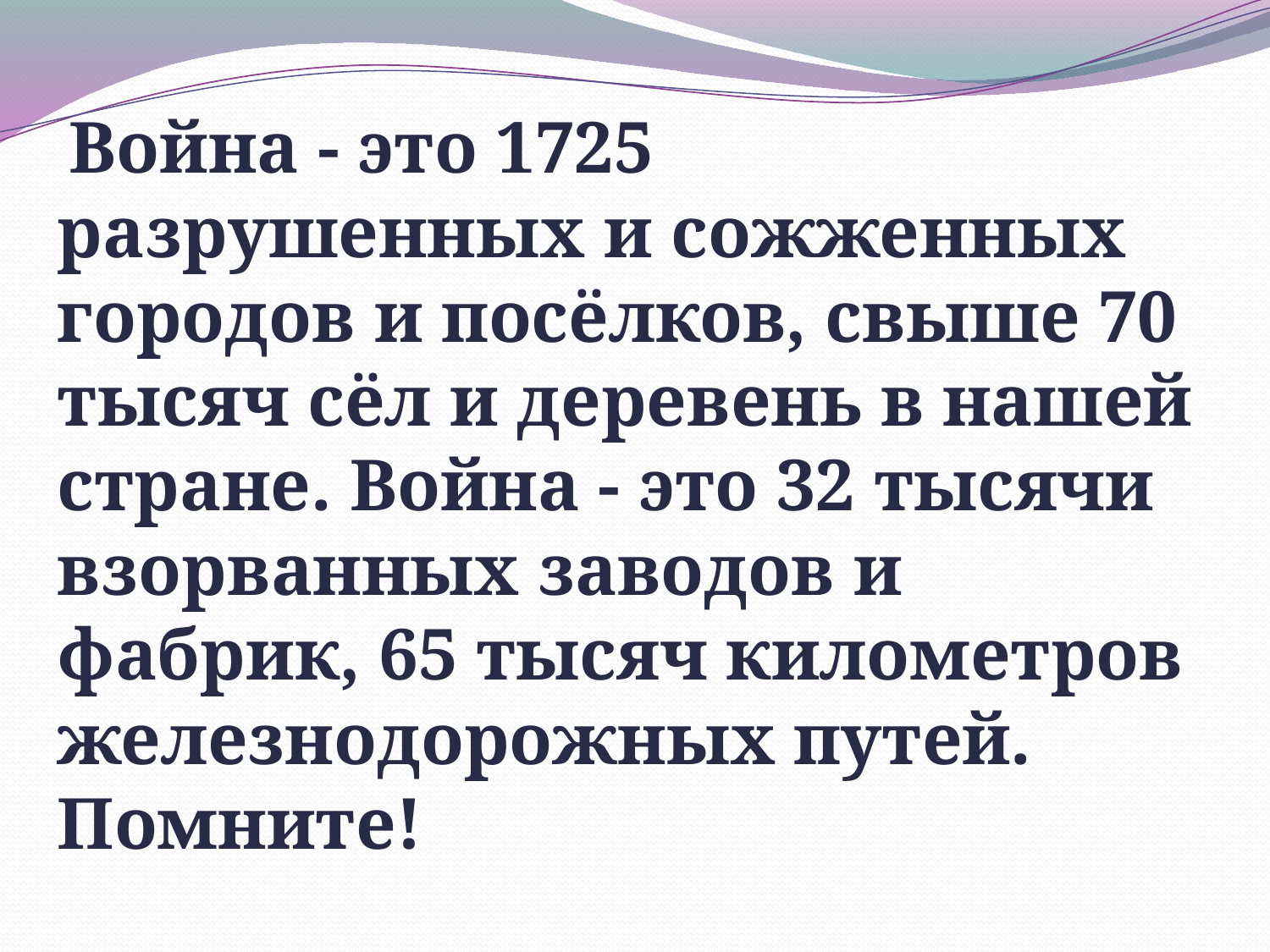

Война - это 1725 разрушенных и сожженных городов и посёлков, свыше 70 тысяч сёл и деревень в нашей стране. Война - это 32 тысячи взорванных заводов и фабрик, 65 тысяч километров железнодорожных путей. Помните!